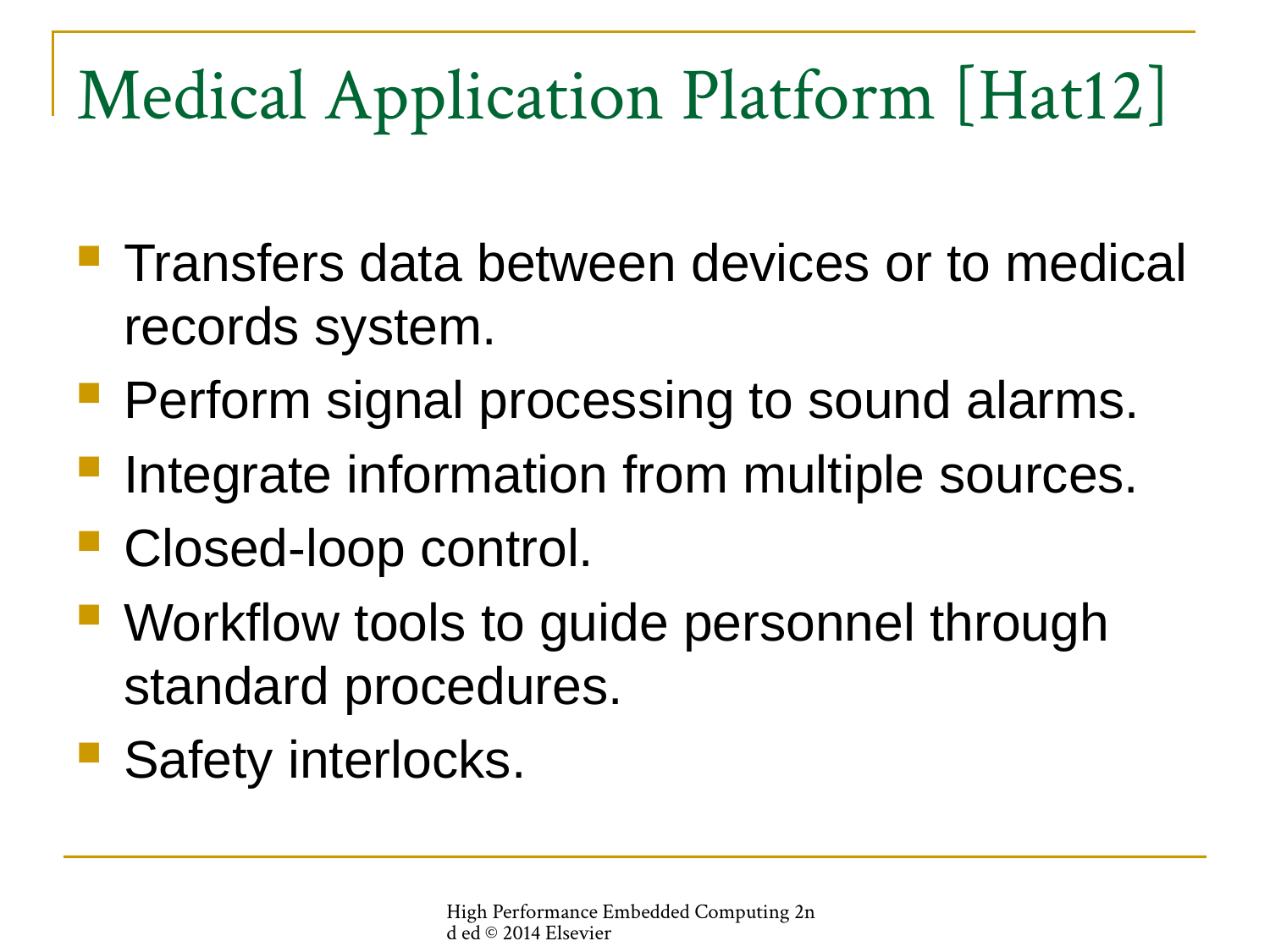

# Medical Application Platform [Hat12]
Transfers data between devices or to medical records system.
Perform signal processing to sound alarms.
Integrate information from multiple sources.
Closed-loop control.
Workflow tools to guide personnel through standard procedures.
Safety interlocks.
High Performance Embedded Computing 2nd ed © 2014 Elsevier